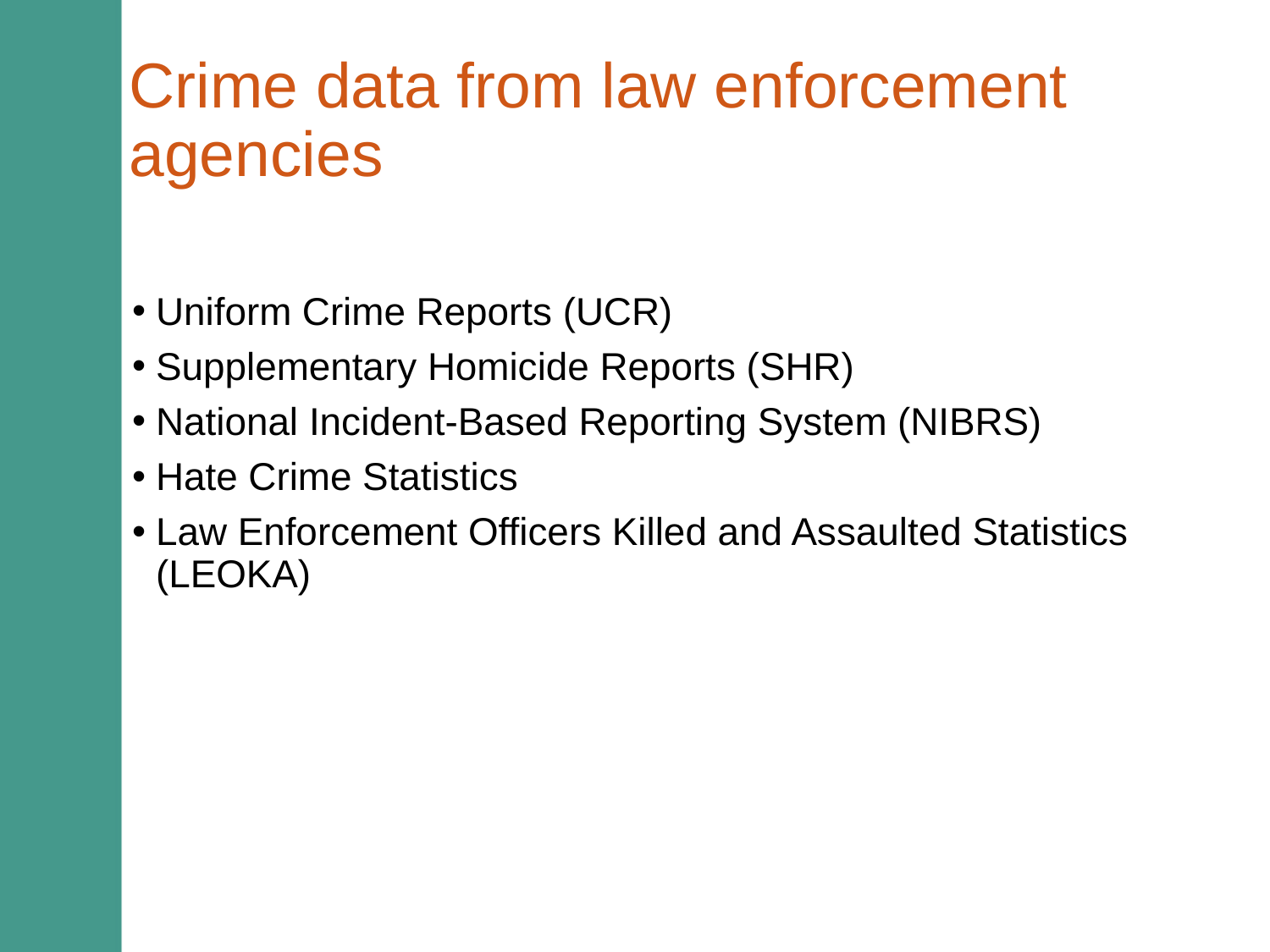

# Crime data from law enforcement agencies
Uniform Crime Reports (UCR)
Supplementary Homicide Reports (SHR)
National Incident-Based Reporting System (NIBRS)
Hate Crime Statistics
Law Enforcement Officers Killed and Assaulted Statistics (LEOKA)